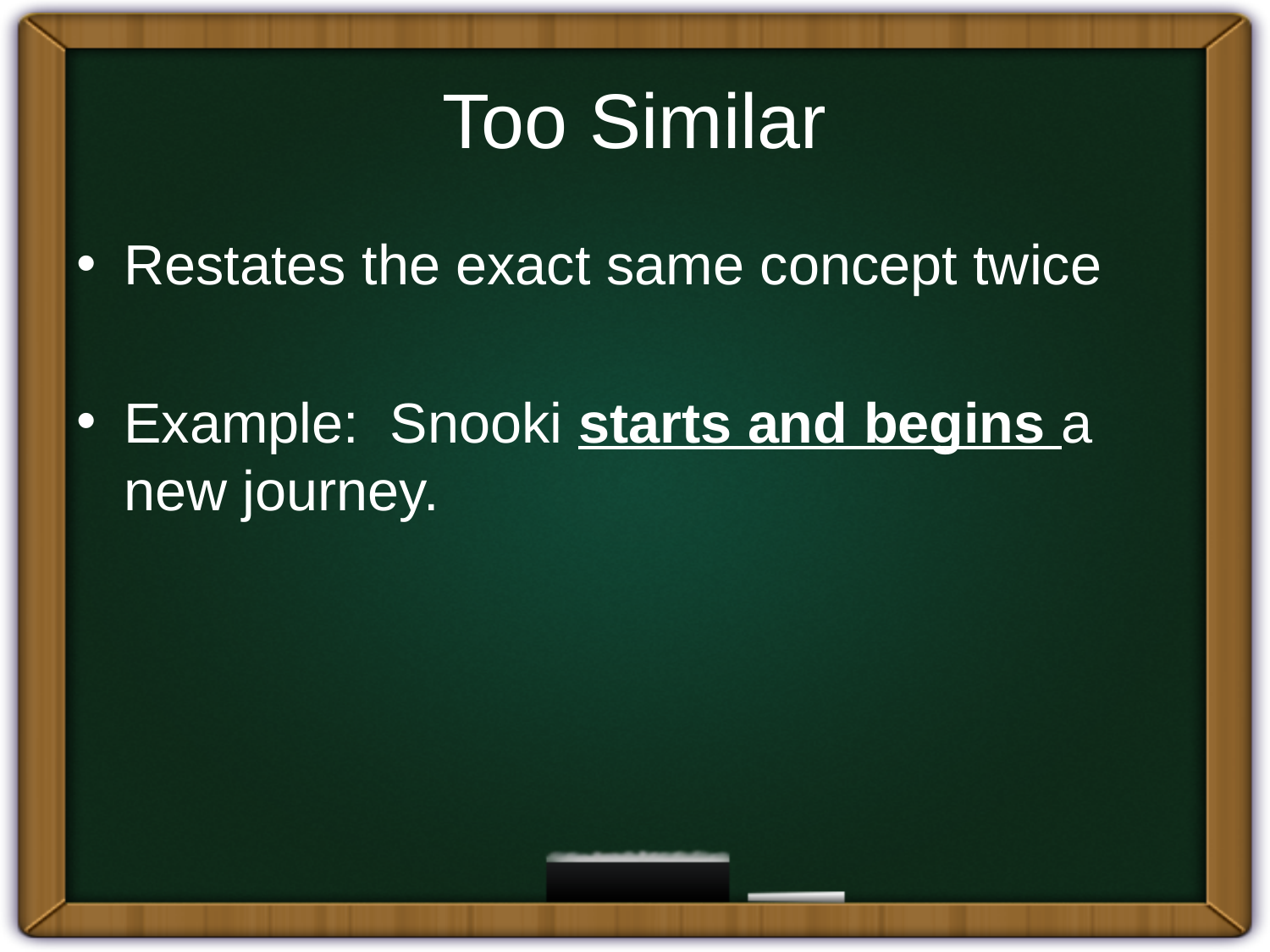

# Too Similar
Restates the exact same concept twice

Example:  Snooki starts and begins a new journey.